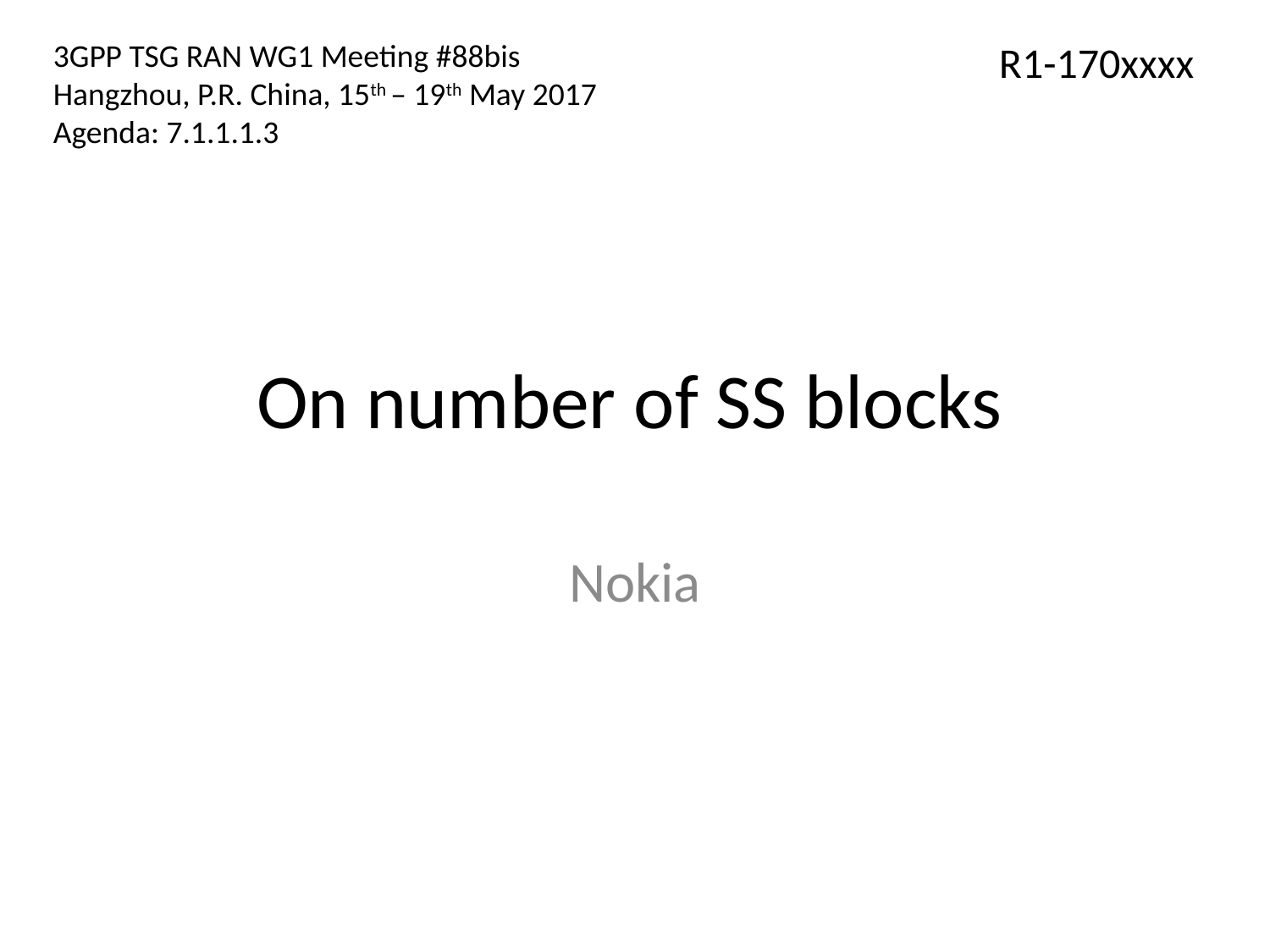

3GPP TSG RAN WG1 Meeting #88bis
Hangzhou, P.R. China, 15th – 19th May 2017
Agenda: 7.1.1.1.3
R1-170xxxx
# On number of SS blocks
Nokia